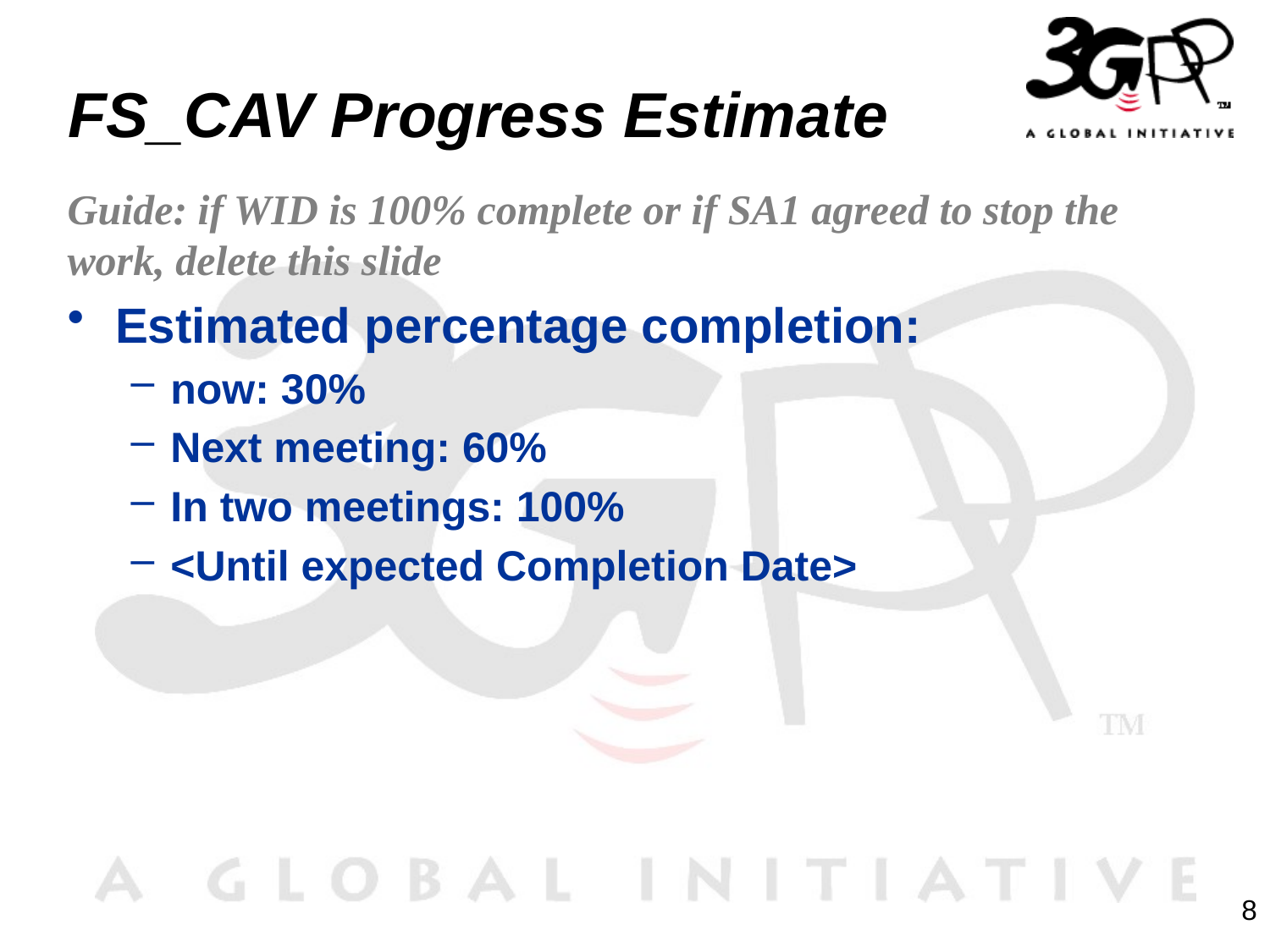

# FS_CAV Progress Estimate
Guide: if WID is 100% complete or if SA1 agreed to stop the work, delete this slide
Estimated percentage completion:
now: 30%
Next meeting: 60%
In two meetings: 100%
<Until expected Completion Date>
8